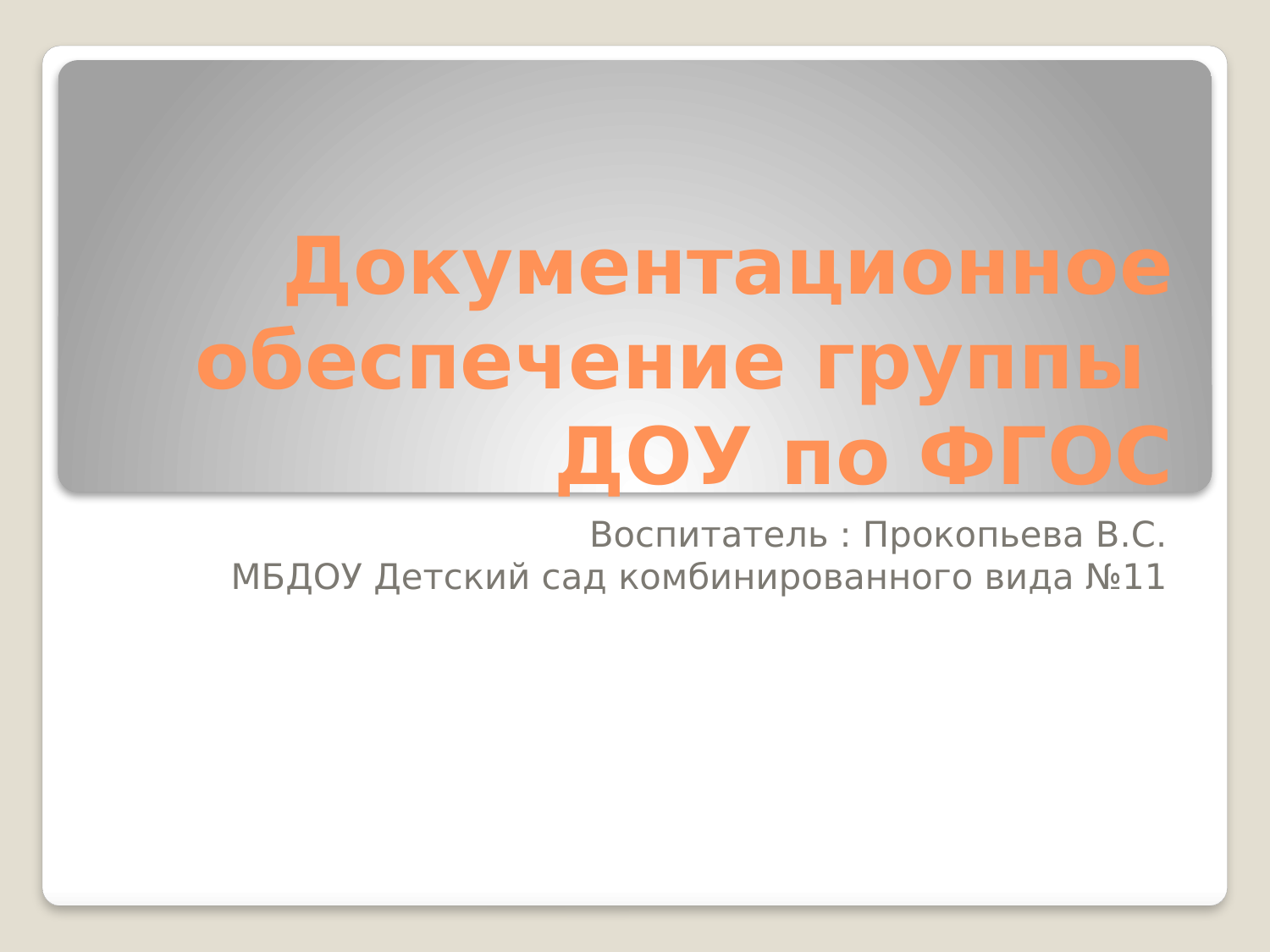

# Документационное обеспечение группы  ДОУ по ФГОС
Воспитатель : Прокопьева В.С.
МБДОУ Детский сад комбинированного вида №11